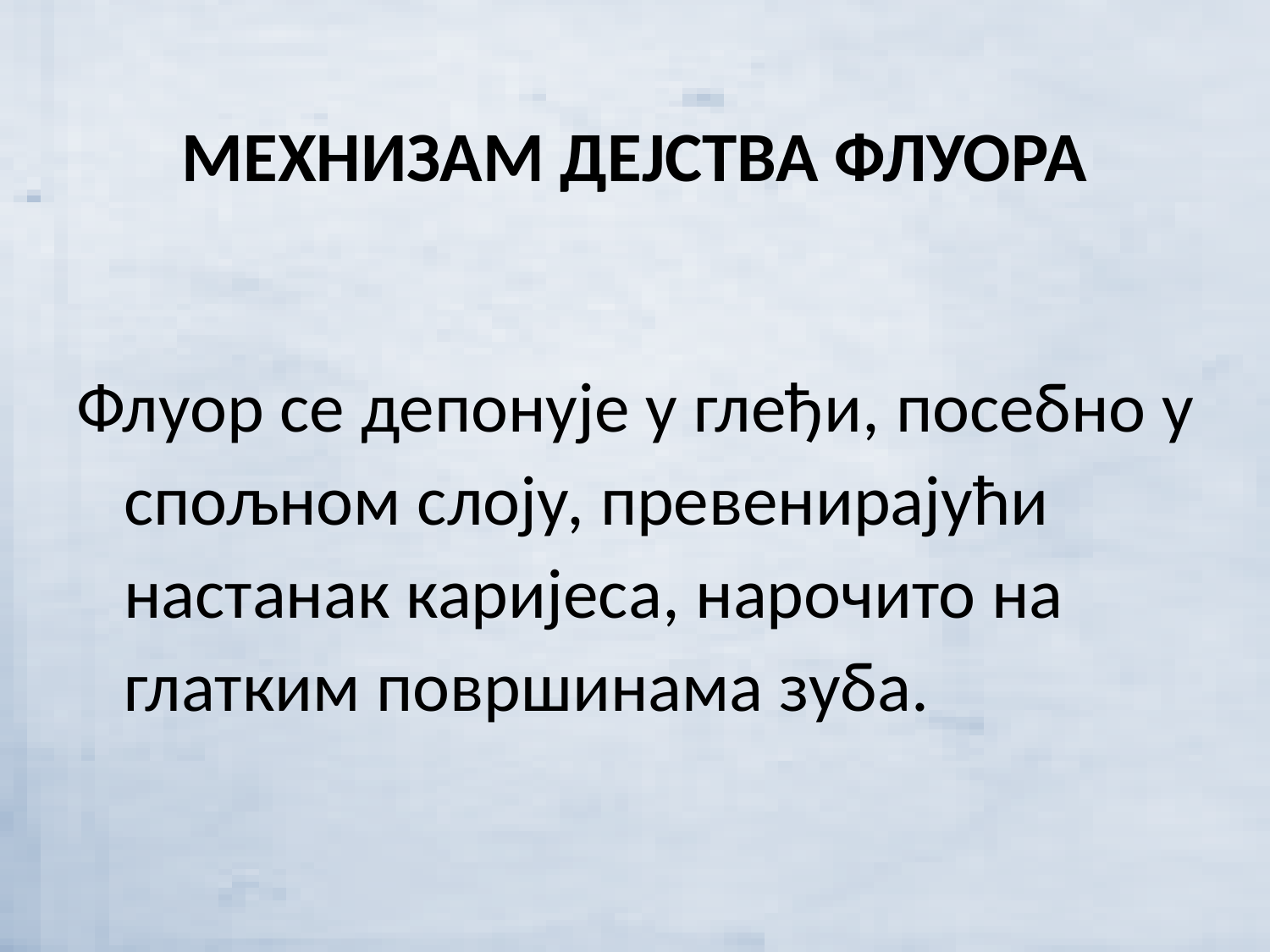

# МЕХНИЗАМ ДЕЈСТВА ФЛУОРА

Флуор се депонује у глеђи, посебно у спољном слоју, превенирајући настанак каријеса, нарочито на глатким површинама зуба.